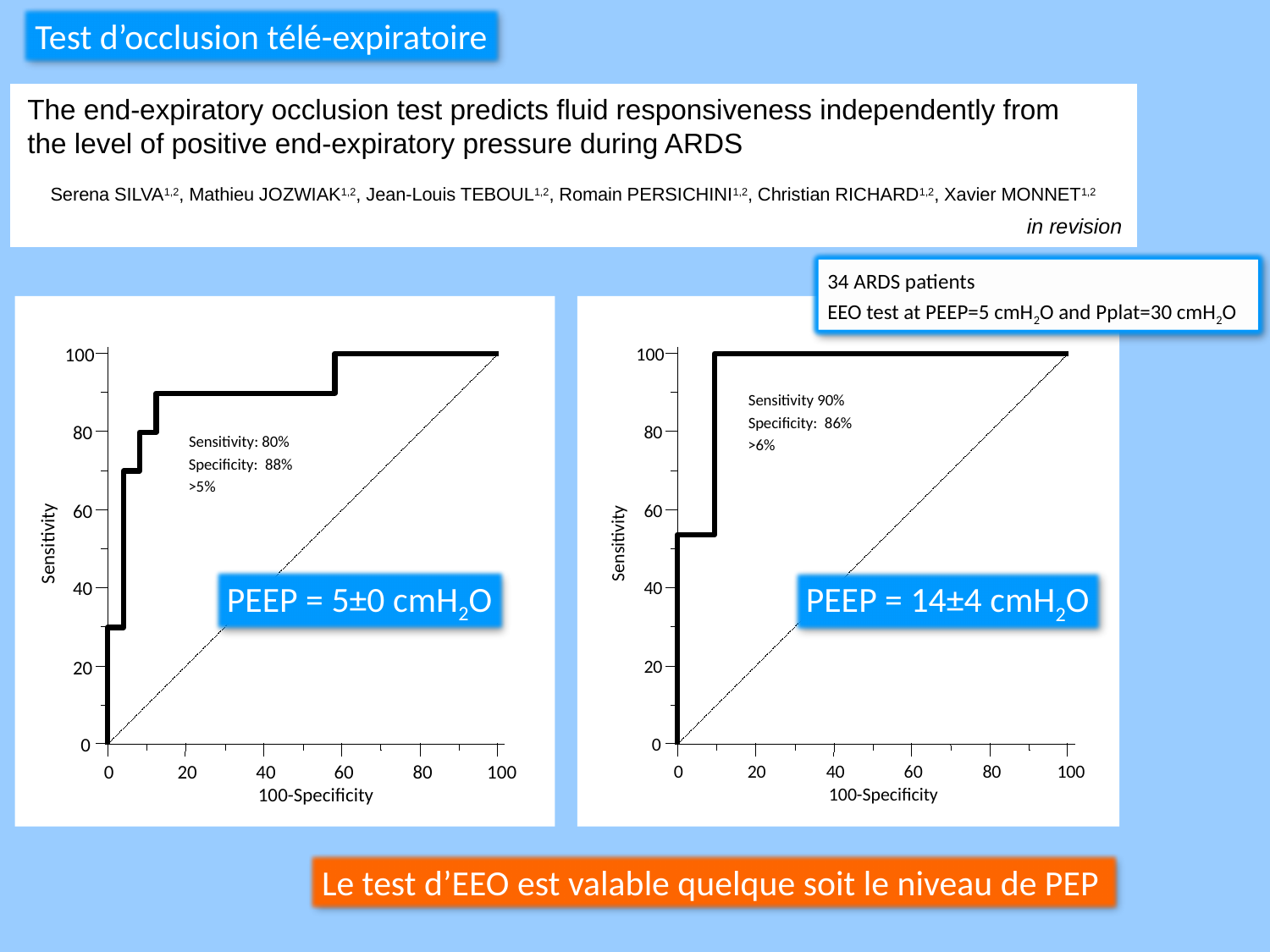

Test d’occlusion télé-expiratoire

The end-expiratory occlusion test predicts fluid responsiveness independently from the level of positive end-expiratory pressure during ARDS
Serena SILVA1,2, Mathieu JOZWIAK1,2, Jean-Louis TEBOUL1,2, Romain PERSICHINI1,2, Christian RICHARD1,2, Xavier MONNET1,2
in revision
34 ARDS patients
EEO test at PEEP=5 cmH2O and Pplat=30 cmH2O

100

80

 Sensitivity: 80%

 Specificity:  88%

 >5%
60

Sensitivity

PEEP = 5±0 cmH2O
40

20

0

0
20
40
60
80
100
100-Specificity

100

 Sensitivity 90%

 Specificity:  86%
80

 >6%

60

Sensitivity

PEEP = 14±4 cmH2O
40

20

0

0
20
40
60
80
100
100-Specificity
→
Le test d’EEO est valable quelque soit le niveau de PEP